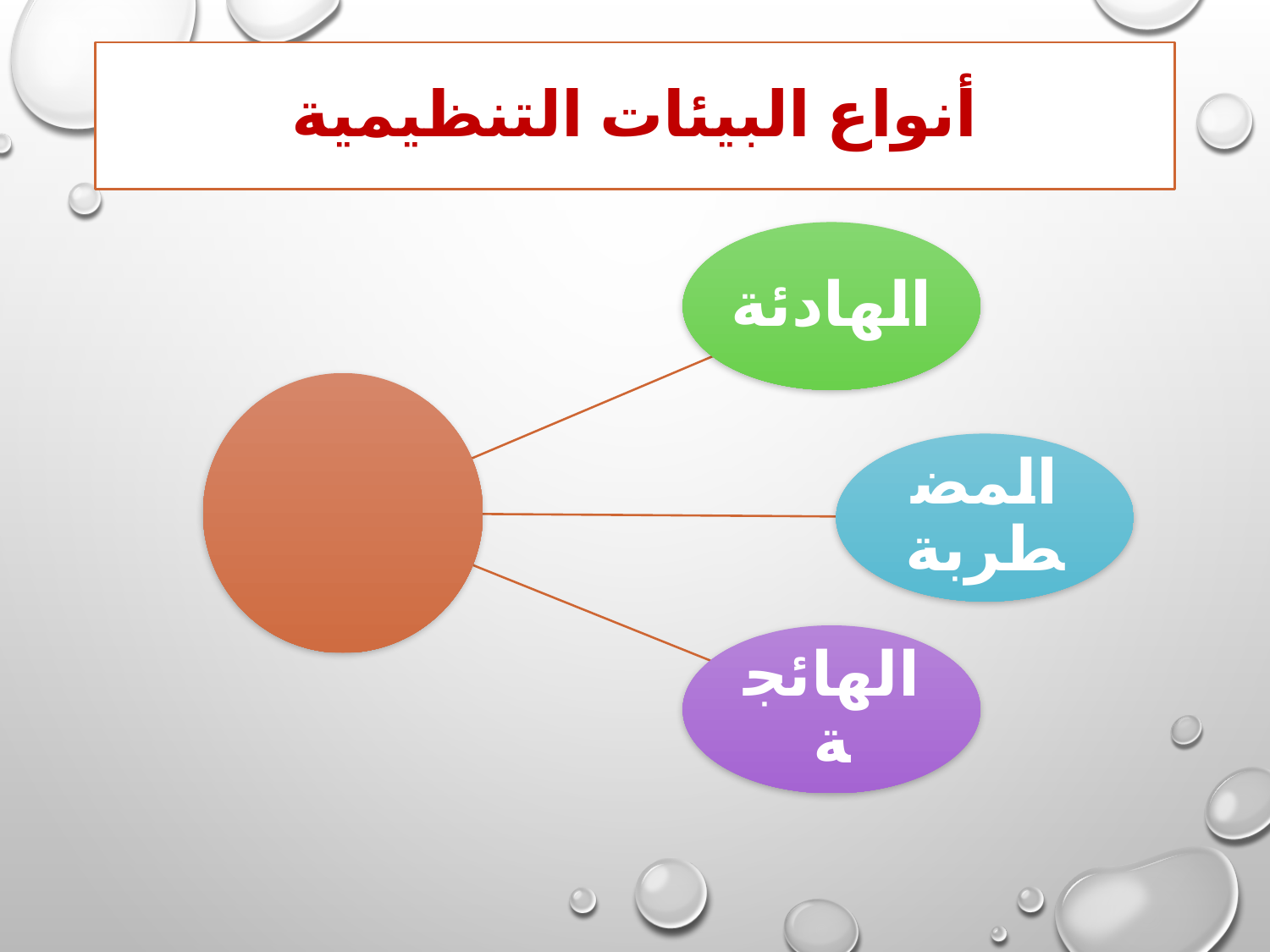

# أنواع البيئات التنظيمية
الهادئة
المضطربة
الهائجة